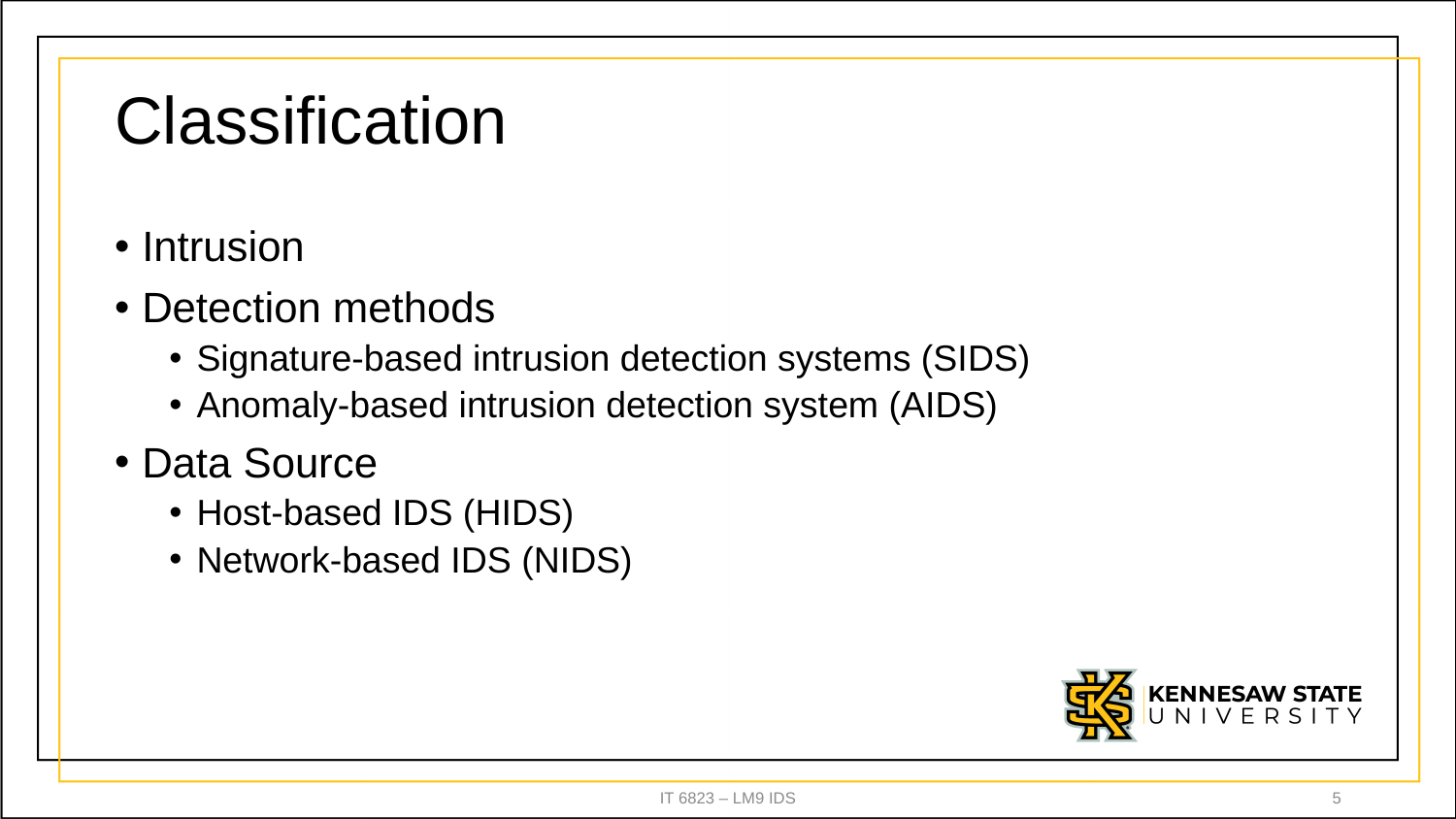

# Classification
Intrusion
Detection methods
Signature-based intrusion detection systems (SIDS)
Anomaly-based intrusion detection system (AIDS)
Data Source
Host-based IDS (HIDS)
Network-based IDS (NIDS)
IT 6823 – LM9 IDS
5